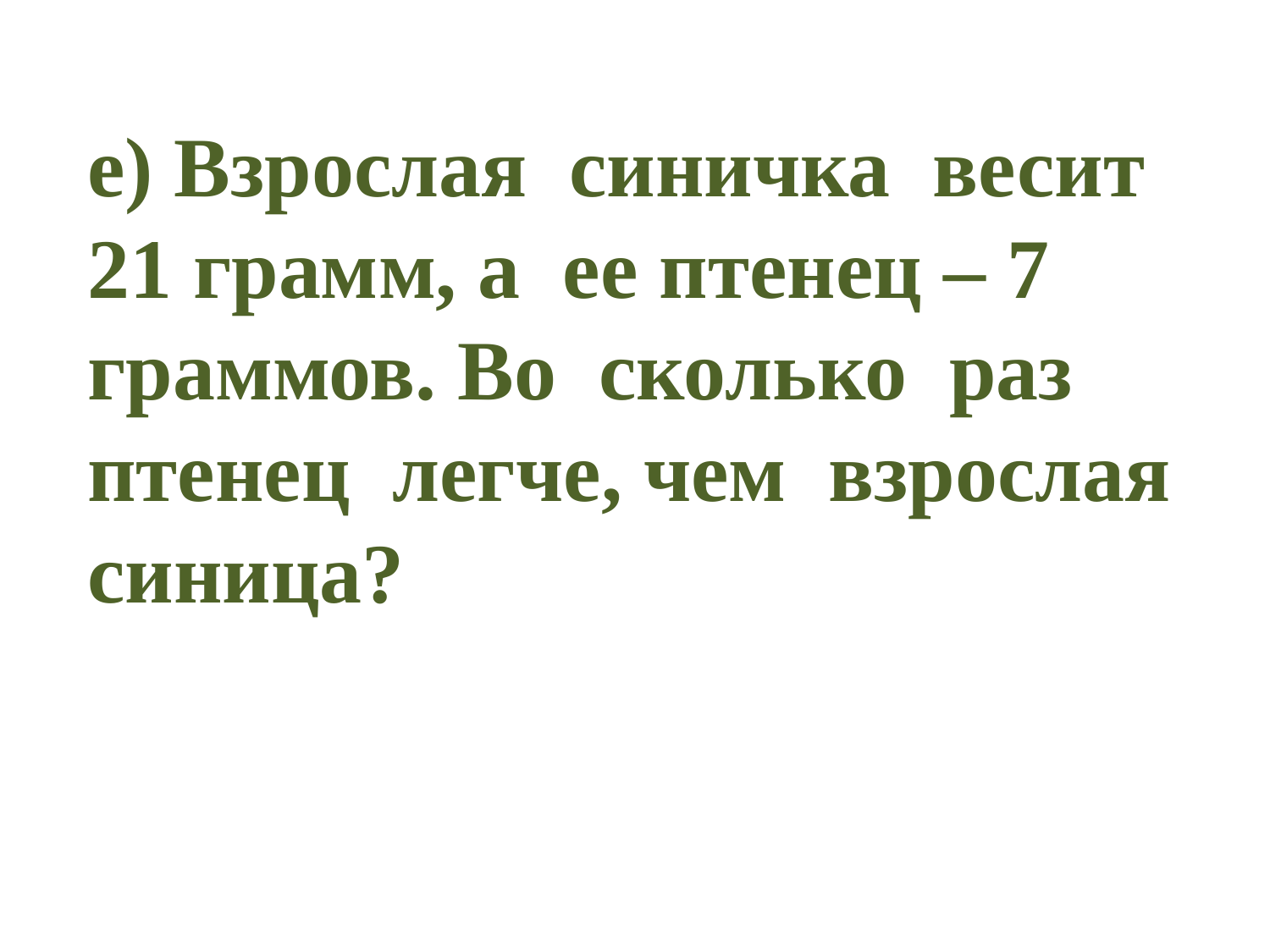

е) Взрослая  синичка  весит  21 грамм, а  ее птенец – 7 граммов. Во  сколько  раз  птенец  легче, чем  взрослая  синица?